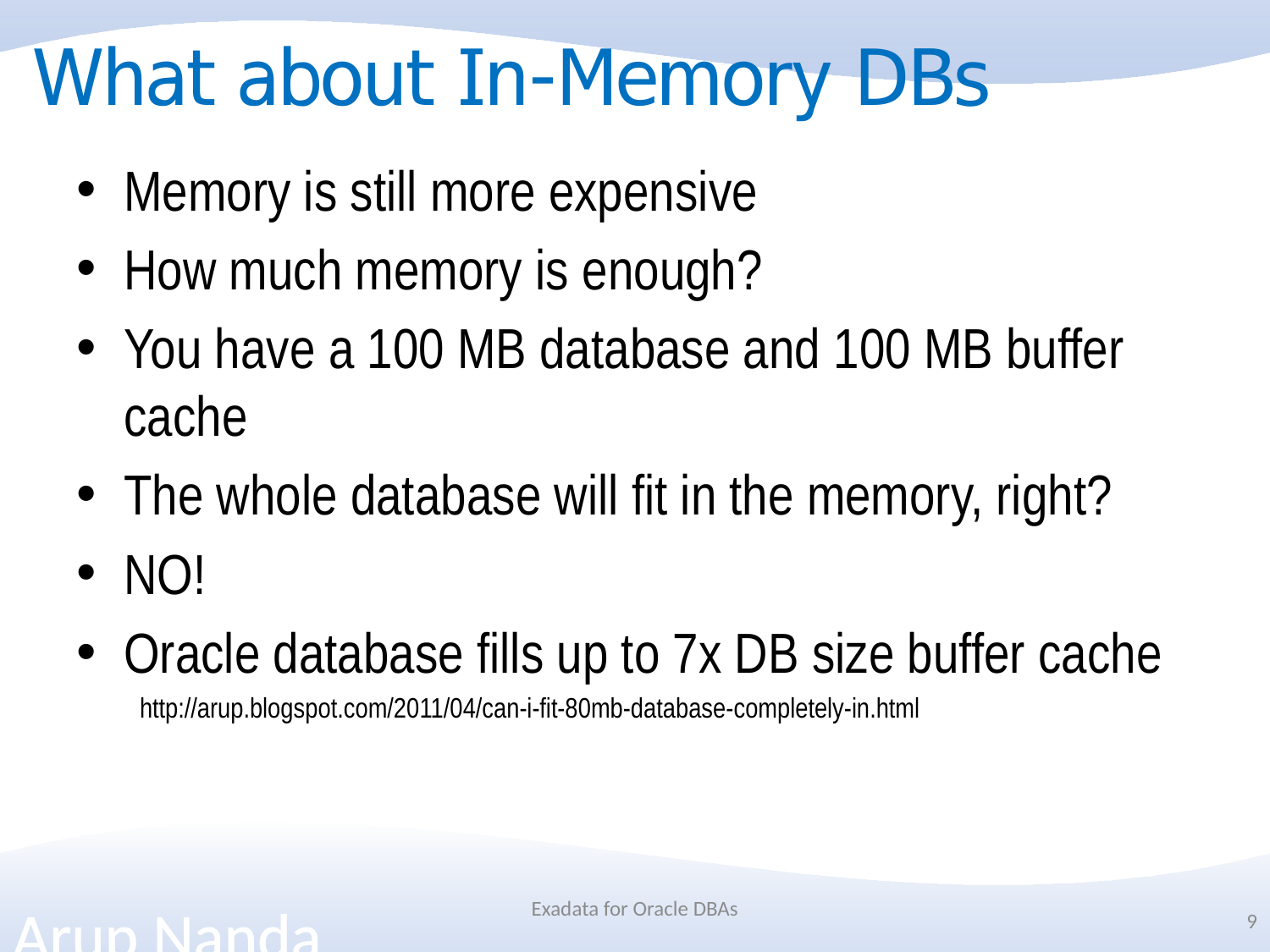

# What about In-Memory DBs
Memory is still more expensive
How much memory is enough?
You have a 100 MB database and 100 MB buffer cache
The whole database will fit in the memory, right?
NO!
Oracle database fills up to 7x DB size buffer cache
http://arup.blogspot.com/2011/04/can-i-fit-80mb-database-completely-in.html

Exadata for Oracle DBAs
9